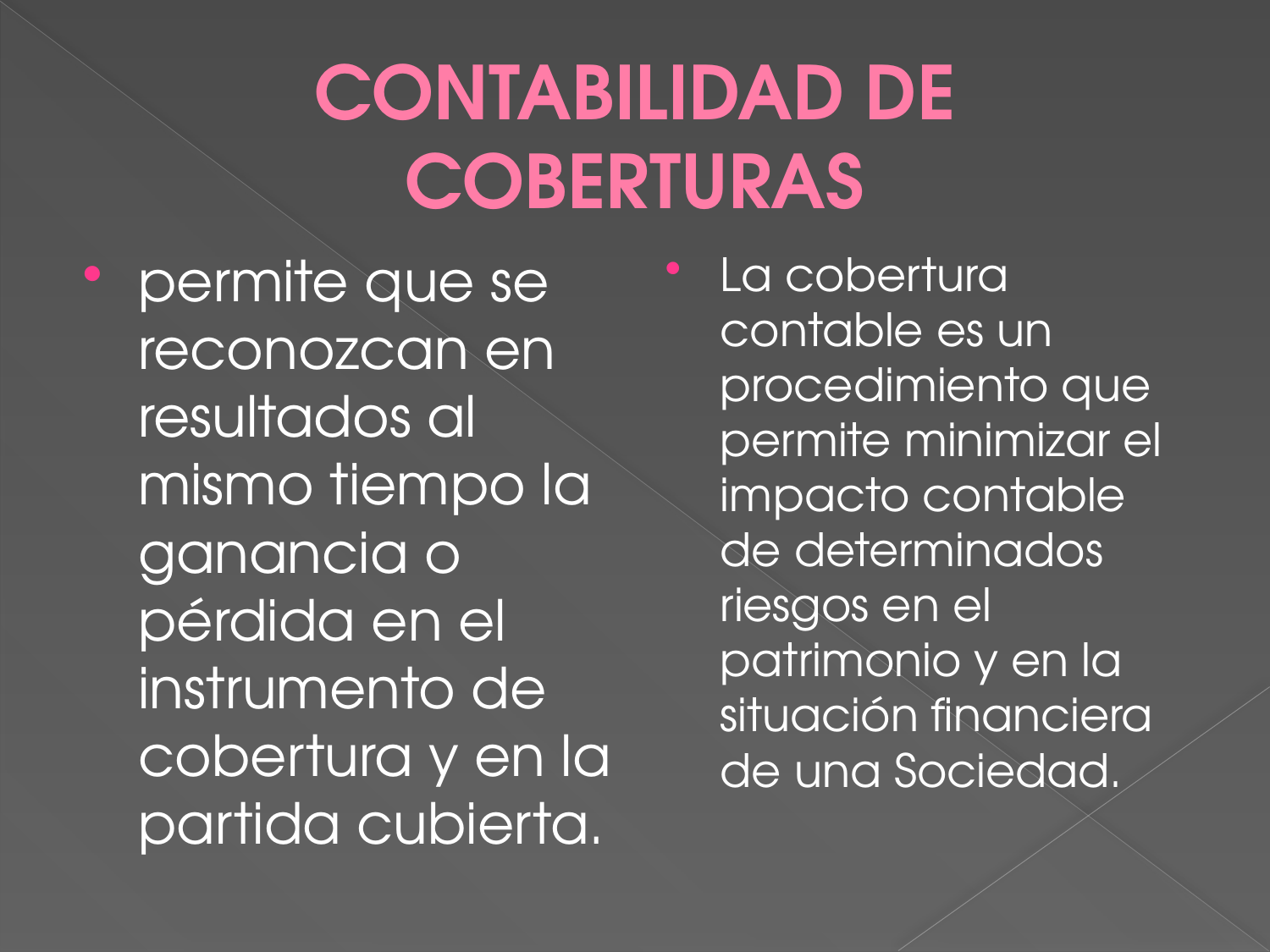

# CONTABILIDAD DE COBERTURAS
permite que se reconozcan en resultados al mismo tiempo la ganancia o pérdida en el instrumento de cobertura y en la partida cubierta.
La cobertura contable es un procedimiento que permite minimizar el impacto contable de determinados riesgos en el patrimonio y en la situación financiera de una Sociedad.